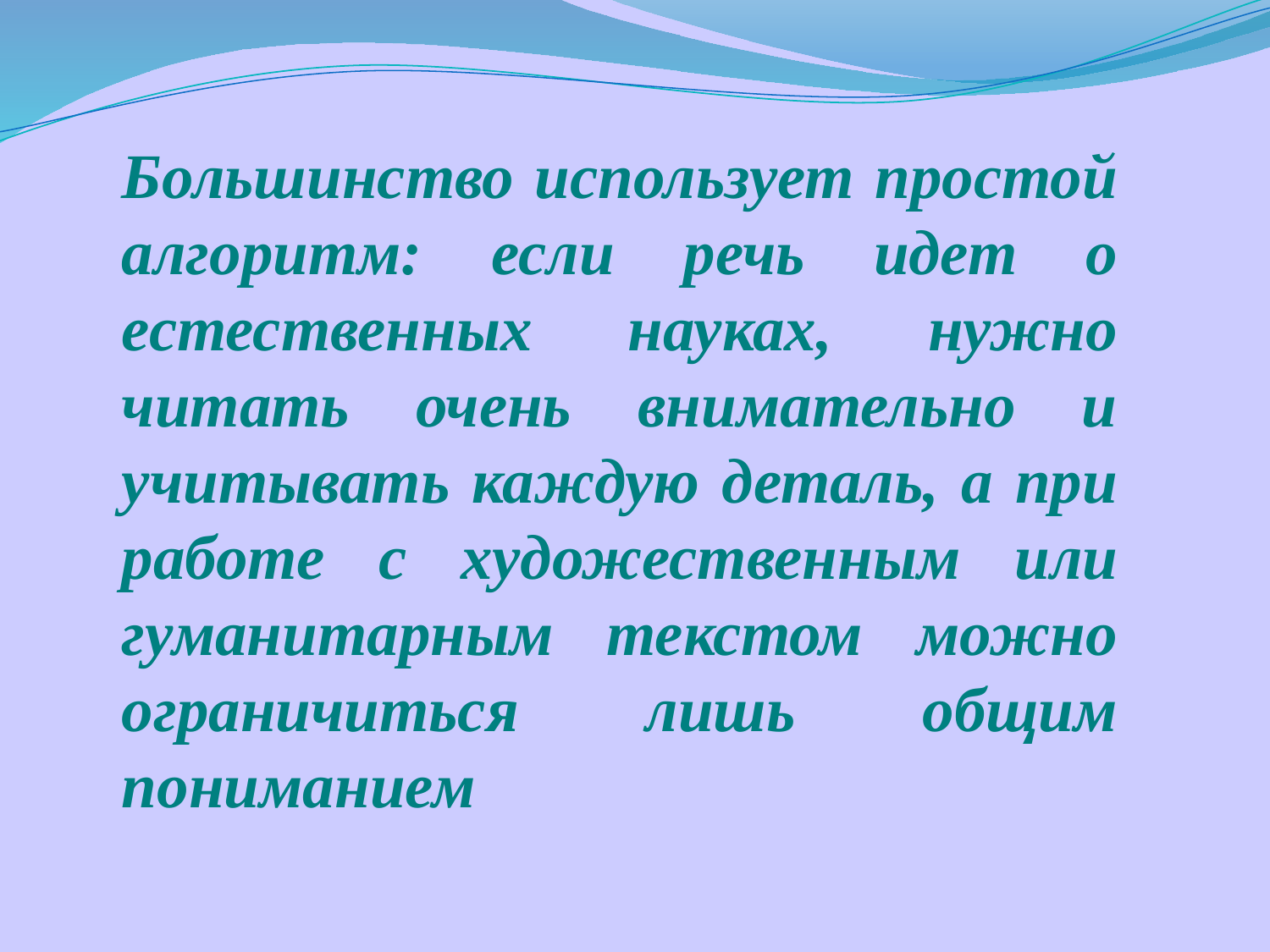

Большинство использует простой алгоритм: если речь идет о естественных науках, нужно читать очень внимательно и учитывать каждую деталь, а при работе с художественным или гуманитарным текстом можно ограничиться лишь общим пониманием